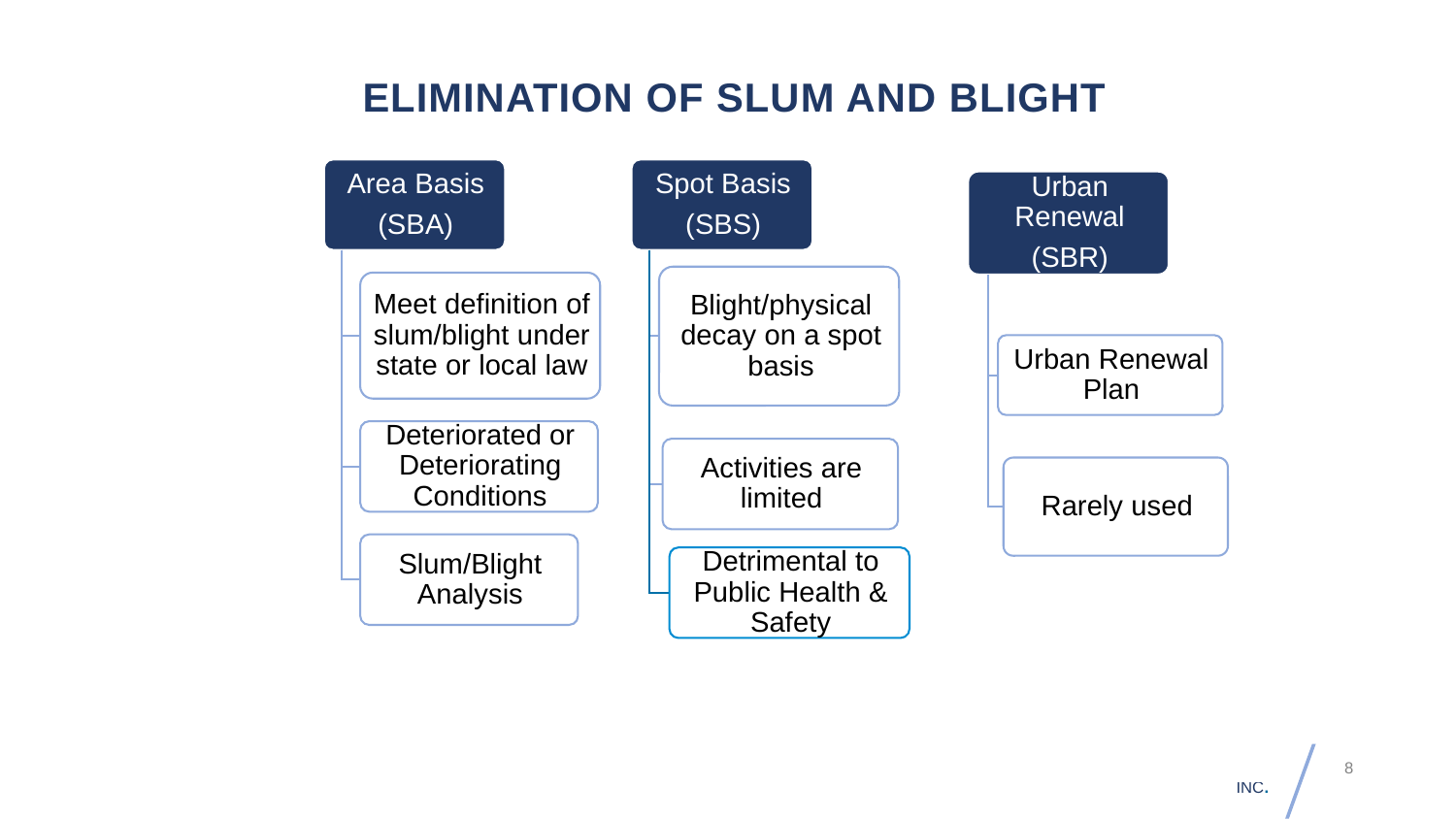

Elimination of slum and blight
Area Basis
(SBA)
Meet definition of slum/blight under state or local law
Deteriorated or Deteriorating Conditions
Slum/Blight Analysis
Spot Basis
(SBS)
Blight/physical decay on a spot basis
Activities are limited
Detrimental to Public Health & Safety
Urban Renewal
(SBR)
Urban Renewal Plan
Rarely used